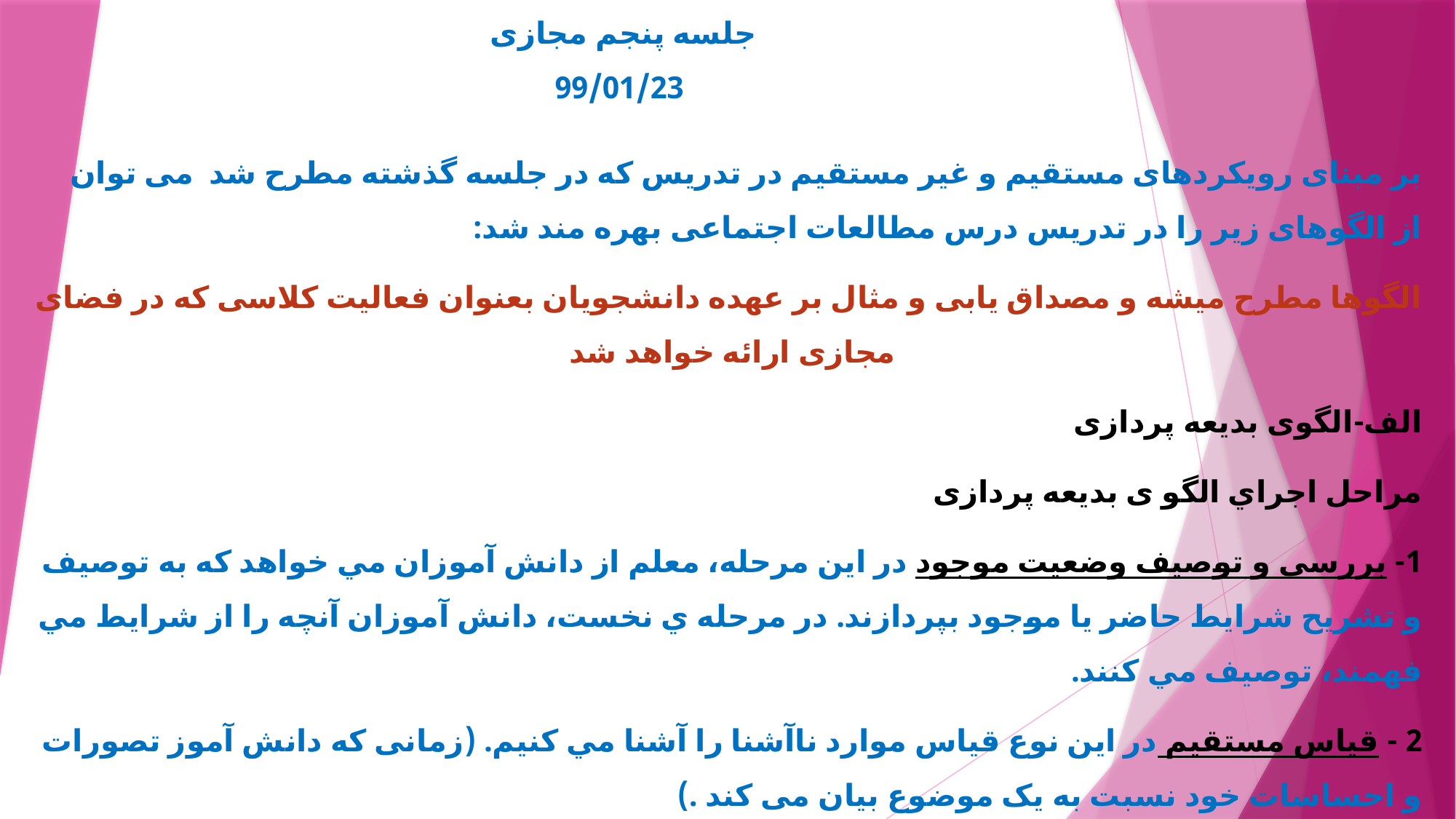

# جلسه پنجم مجازی 99/01/23
بر مبنای رویکردهای مستقیم و غیر مستقیم در تدریس که در جلسه گذشته مطرح شد  می توان از الگوهای زیر را در تدریس درس مطالعات اجتماعی بهره مند شد:
الگوها مطرح میشه و مصداق یابی و مثال بر عهده دانشجویان بعنوان فعالیت کلاسی که در فضای مجازی ارائه خواهد شد
الف-الگوی بدیعه پردازی
مراحل اجراي الگو ی بدیعه پردازی
1- بررسی و توصيف وضعیت موجود در اين مرحله، معلم از دانش آموزان مي خواهد كه به توصيف و تشريح شرايط حاضر يا موجود بپردازند. در مرحله ي نخست، دانش آموزان آنچه را از شرايط مي فهمند، توصيف مي كنند.
2 - قياس مستقيم در اين نوع قياس موارد ناآشنا را آشنا مي كنيم. (زمانی که دانش آموز تصورات و احساسات خود نسبت به یک موضوع بیان می کند .)